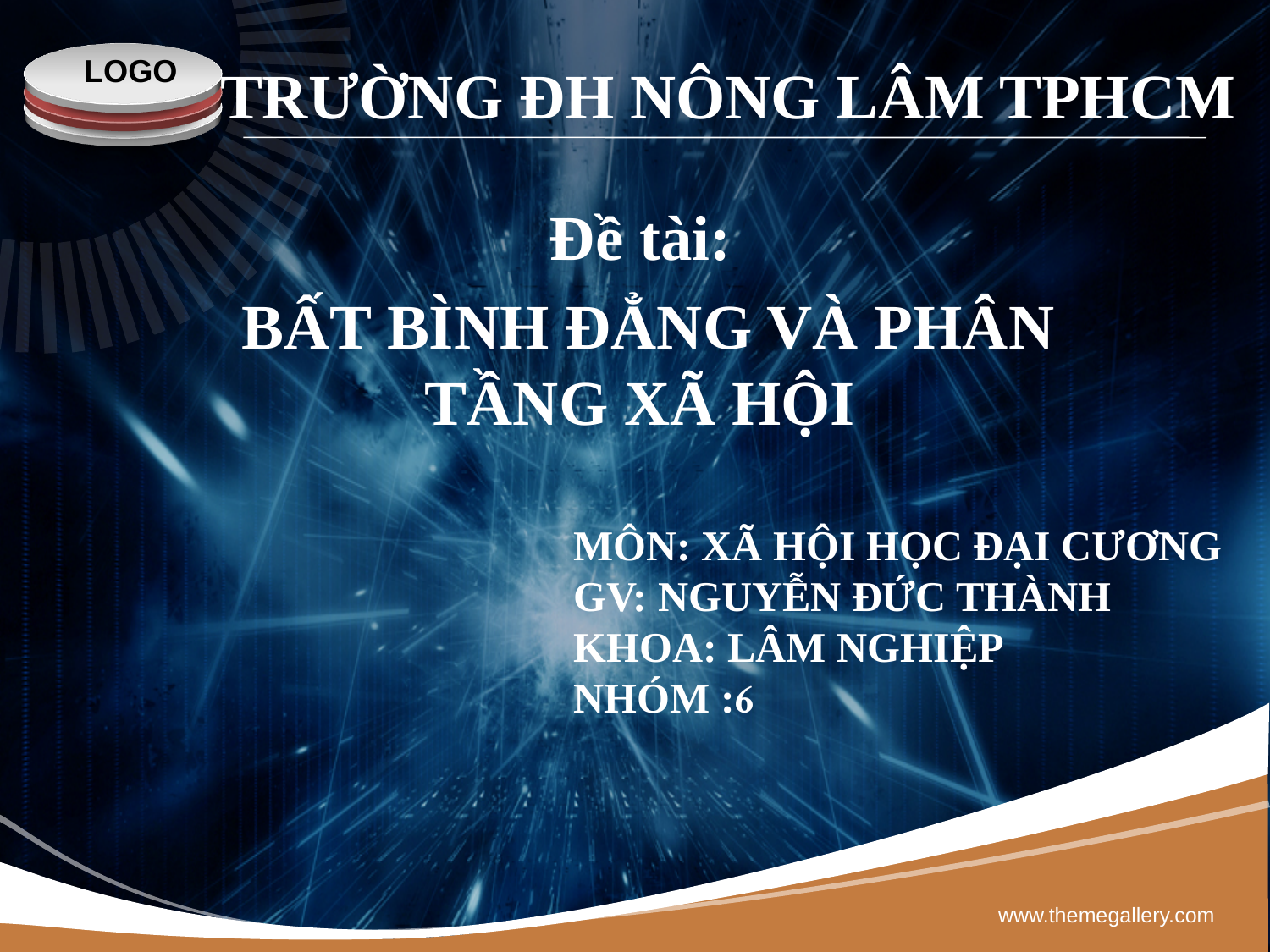

# TRƯỜNG ĐH NÔNG LÂM TPHCM
Đề tài:
 BẤT BÌNH ĐẲNG VÀ PHÂN TẦNG XÃ HỘI
MÔN: XÃ HỘI HỌC ĐẠI CƯƠNG
GV: NGUYỄN ĐỨC THÀNH
KHOA: LÂM NGHIỆP
NHÓM :6

www.themegallery.com